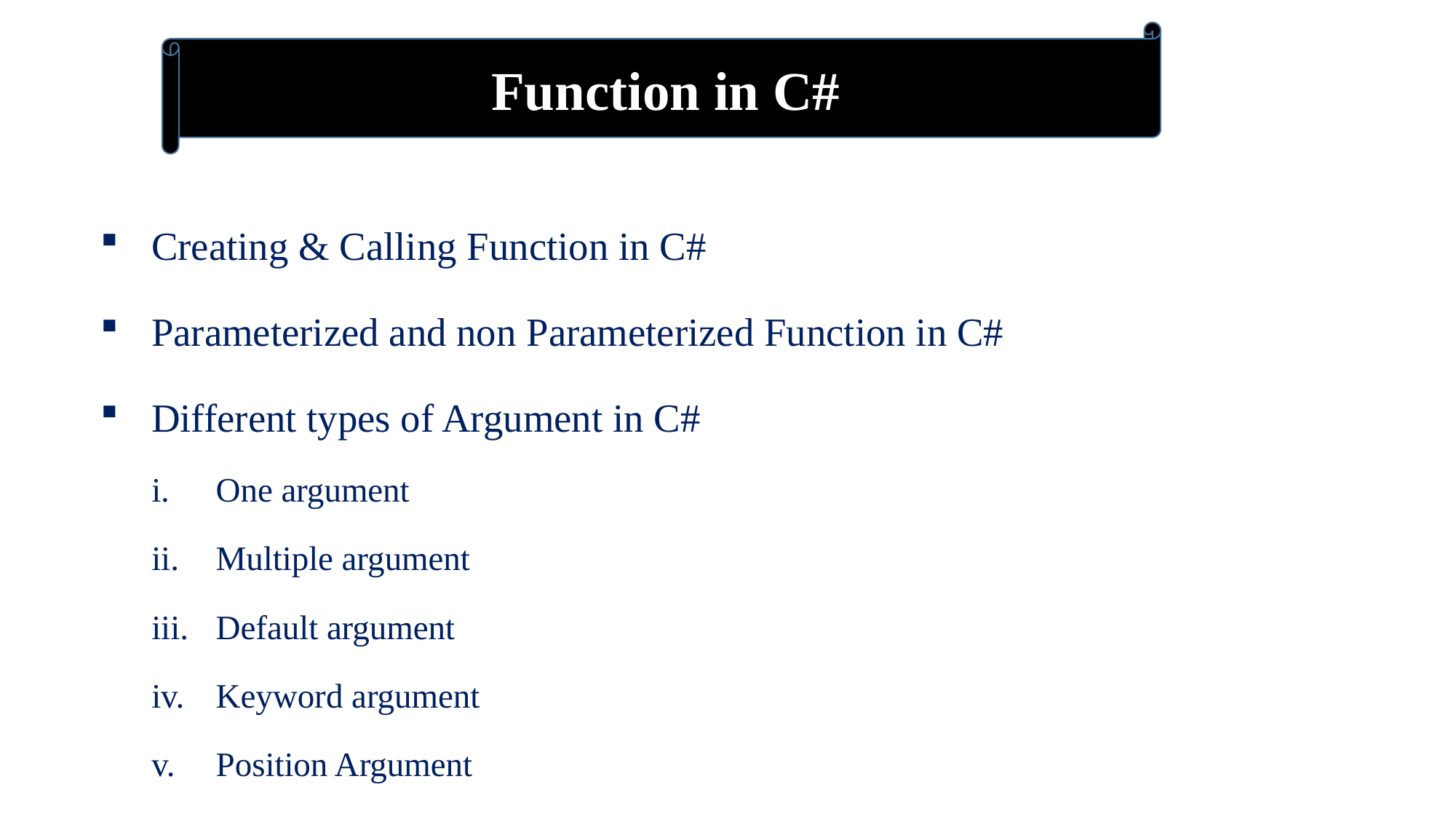

Function in C#
Creating & Calling Function in C#
Parameterized and non Parameterized Function in C#
Different types of Argument in C#
One argument
Multiple argument
Default argument
Keyword argument
Position Argument